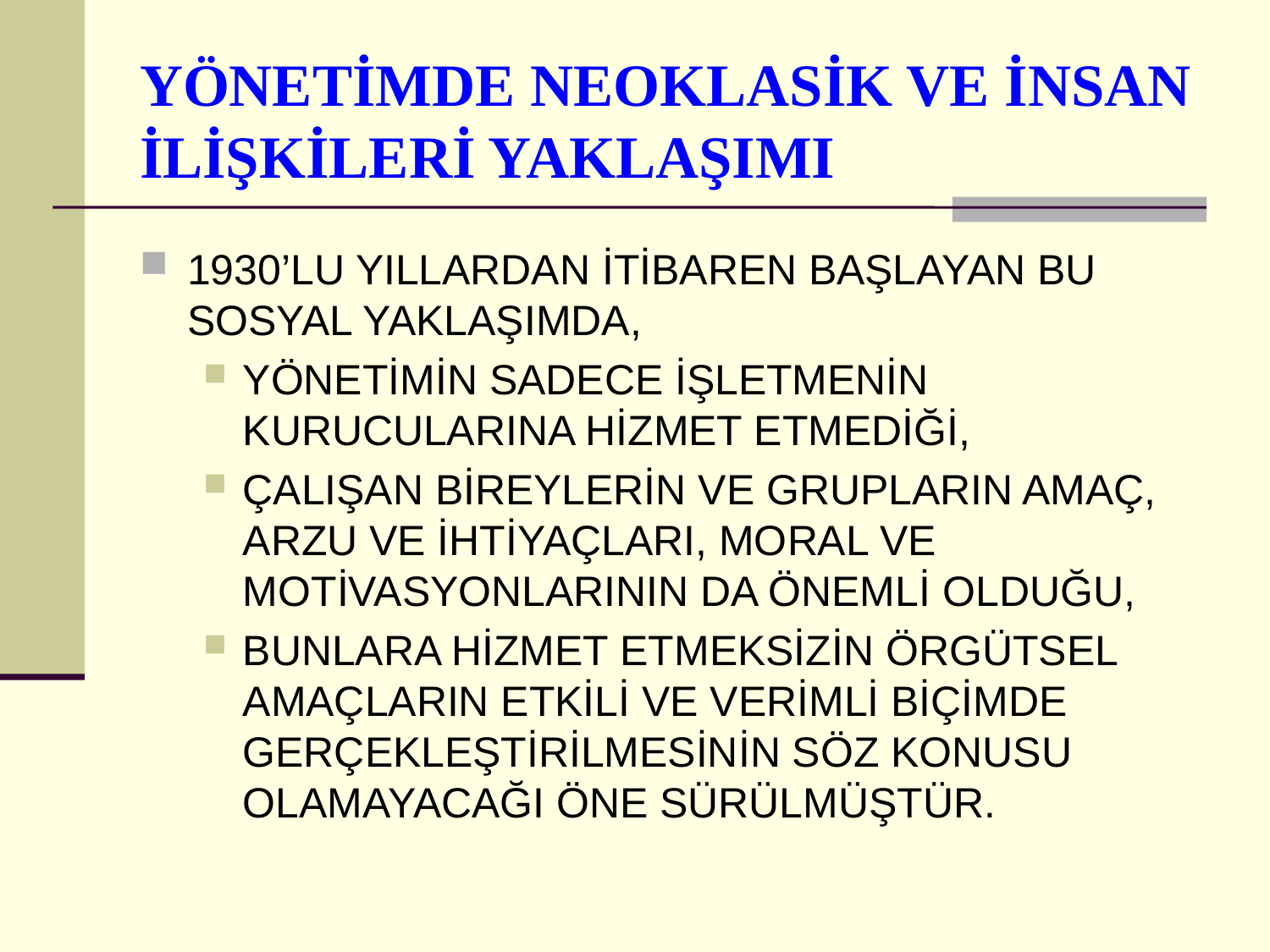

# YÖNETİMDE NEOKLASİK VE İNSAN İLİŞKİLERİ YAKLAŞIMI
1930’LU YILLARDAN İTİBAREN BAŞLAYAN BU SOSYAL YAKLAŞIMDA,
YÖNETİMİN SADECE İŞLETMENİN KURUCULARINA HİZMET ETMEDİĞİ,
ÇALIŞAN BİREYLERİN VE GRUPLARIN AMAÇ, ARZU VE İHTİYAÇLARI, MORAL VE MOTİVASYONLARININ DA ÖNEMLİ OLDUĞU,
BUNLARA HİZMET ETMEKSİZİN ÖRGÜTSEL AMAÇLARIN ETKİLİ VE VERİMLİ BİÇİMDE GERÇEKLEŞTİRİLMESİNİN SÖZ KONUSU OLAMAYACAĞI ÖNE SÜRÜLMÜŞTÜR.